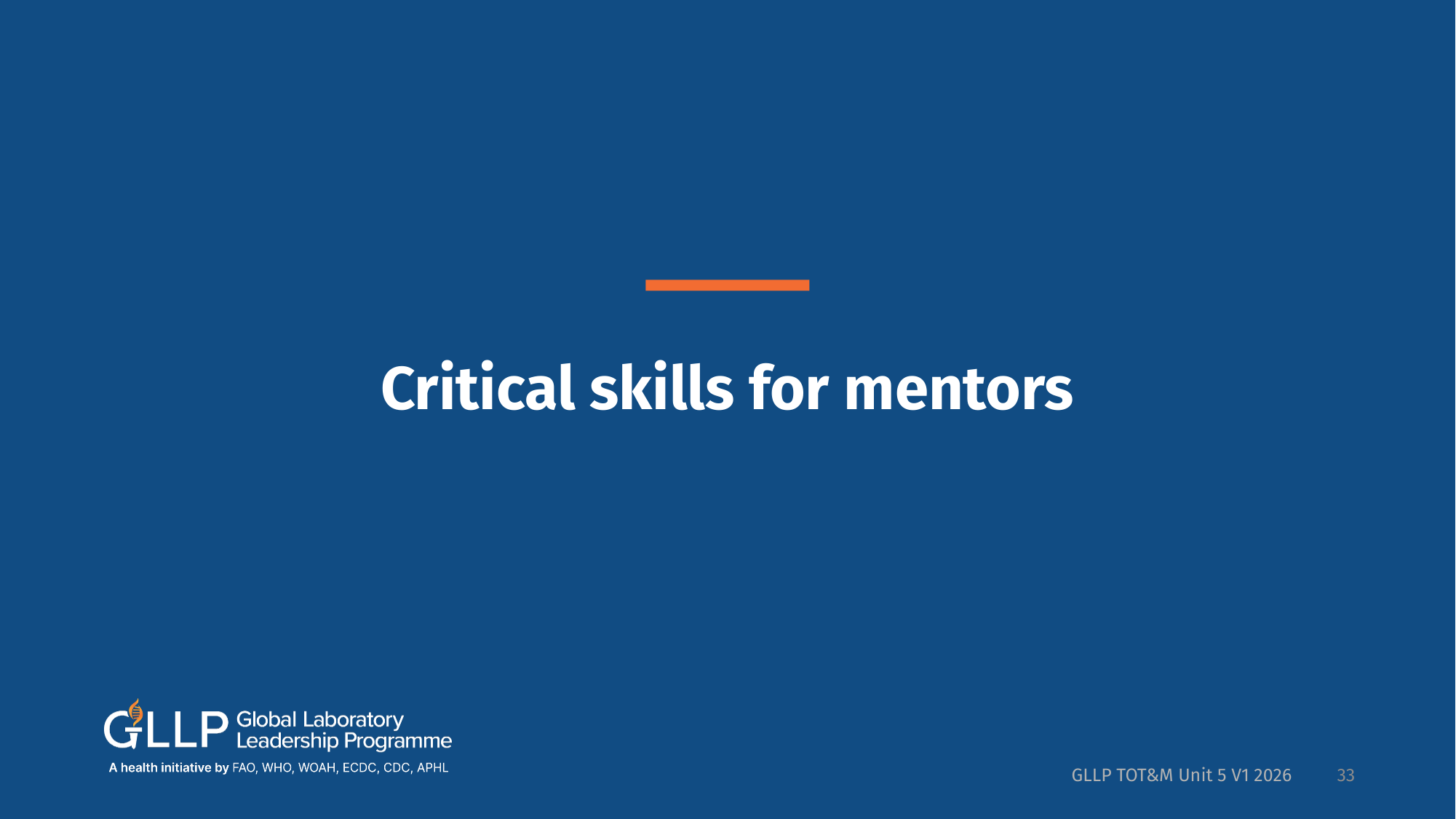

# Critical skills for mentors
GLLP TOT&M Unit 5 V1 2026
33